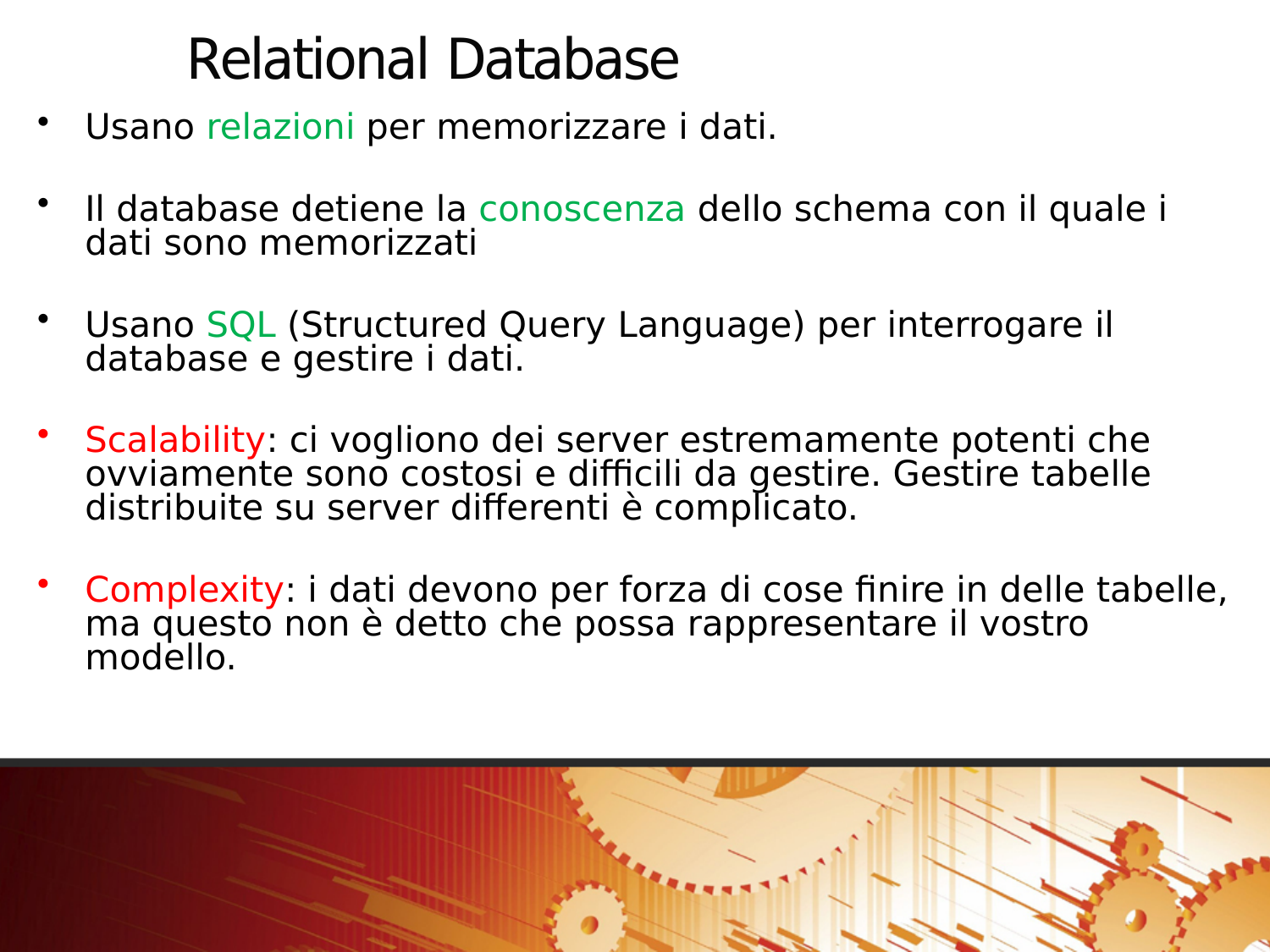

Relational Database
Usano relazioni per memorizzare i dati.

Il database detiene la conoscenza dello schema con il quale i dati sono memorizzati

Usano SQL (Structured Query Language) per interrogare il database e gestire i dati.

Scalability: ci vogliono dei server estremamente potenti che ovviamente sono costosi e difficili da gestire. Gestire tabelle distribuite su server differenti è complicato.

Complexity: i dati devono per forza di cose finire in delle tabelle, ma questo non è detto che possa rappresentare il vostro modello.